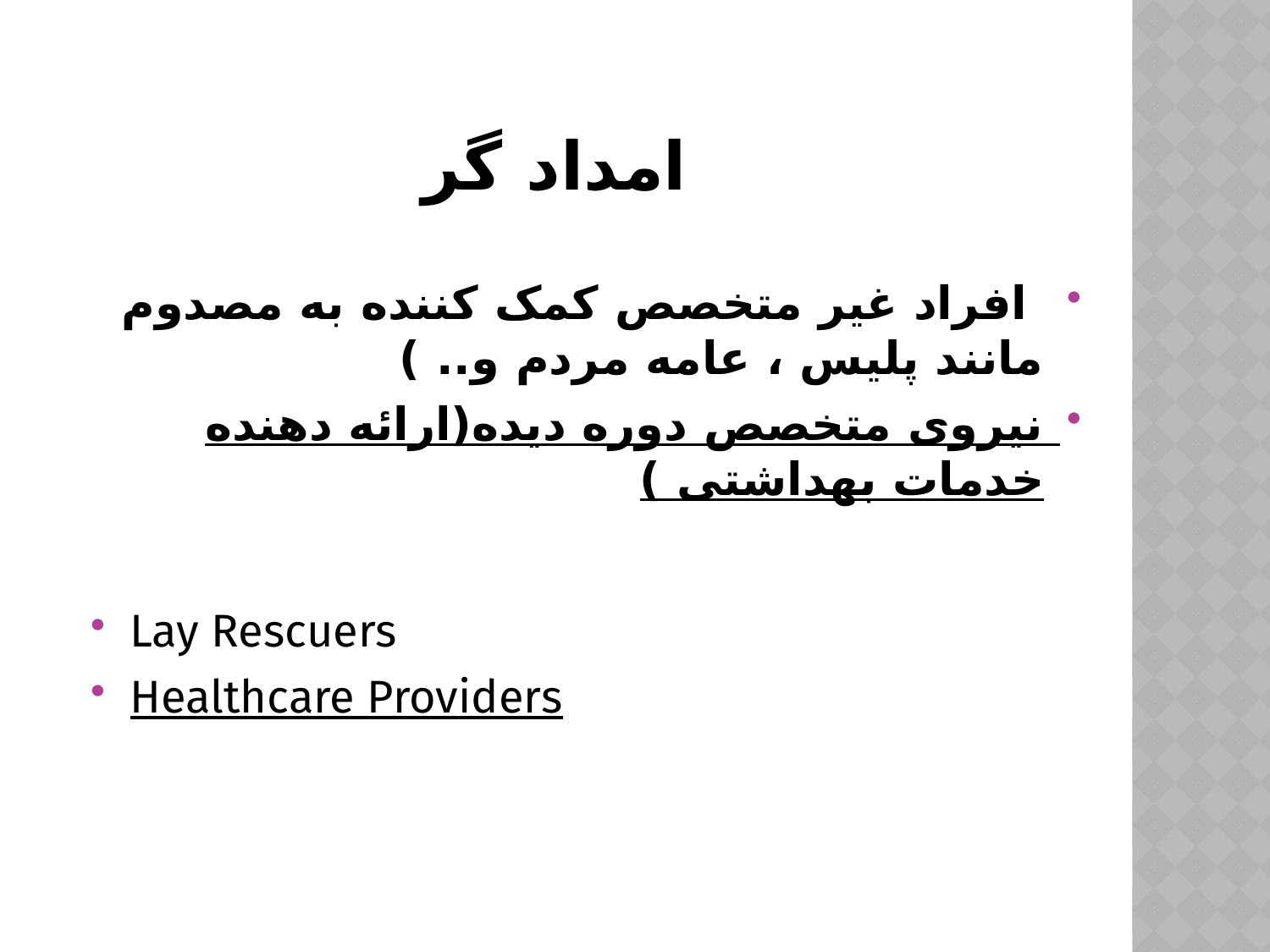

# امداد گر
 افراد غیر متخصص کمک کننده به مصدوم مانند پلیس ، عامه مردم و.. )
نیروی متخصص دوره دیده(ارائه دهنده خدمات بهداشتی )

Lay Rescuers
Healthcare Providers